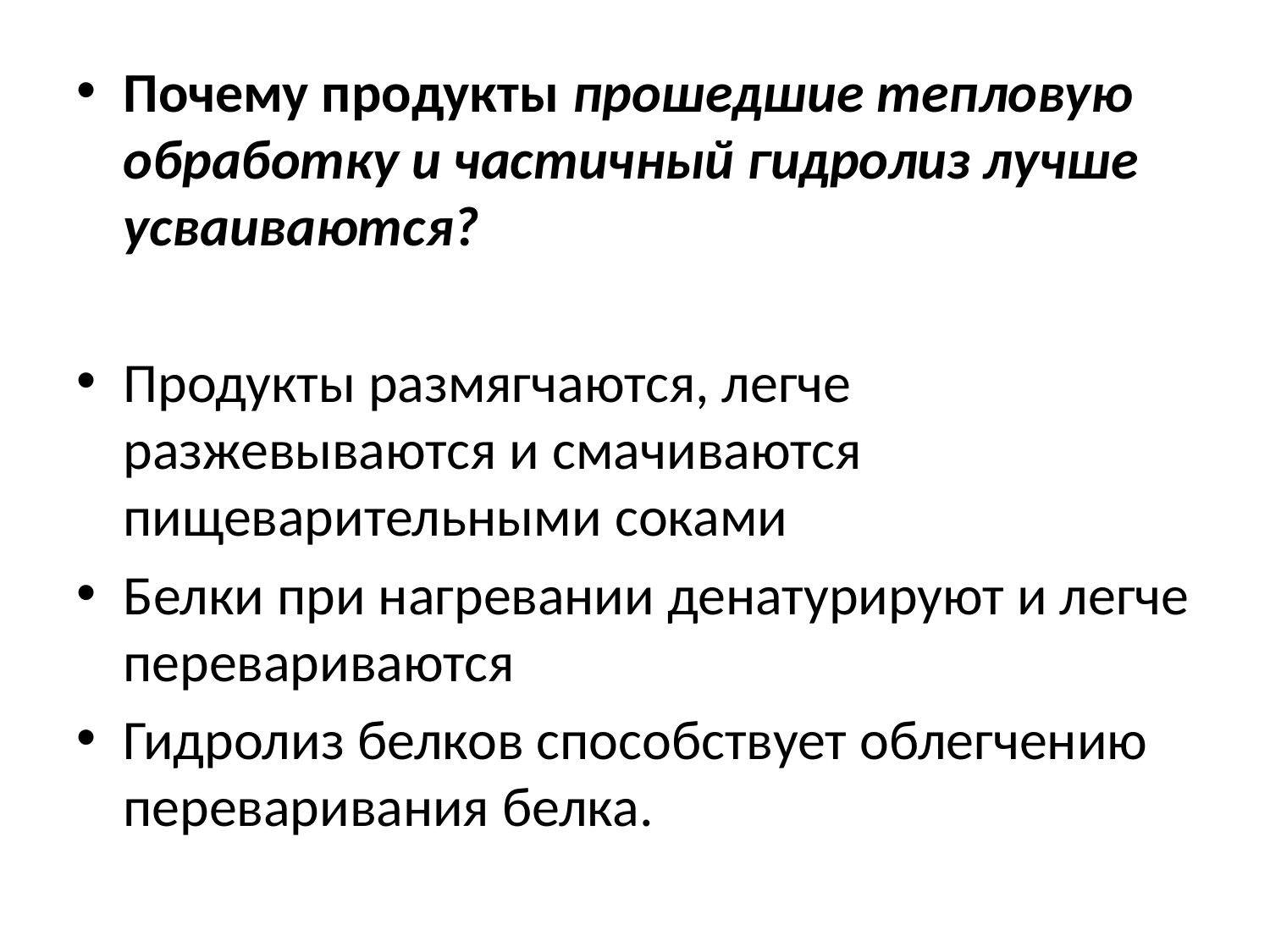

Почему продукты прошедшие тепловую обработку и частичный гидролиз лучше усваиваются?

Продукты размягчаются, легче разжевываются и смачиваются пищеварительными соками
Белки при нагревании денатурируют и легче перевариваются
Гидролиз белков способствует облегчению переваривания белка.